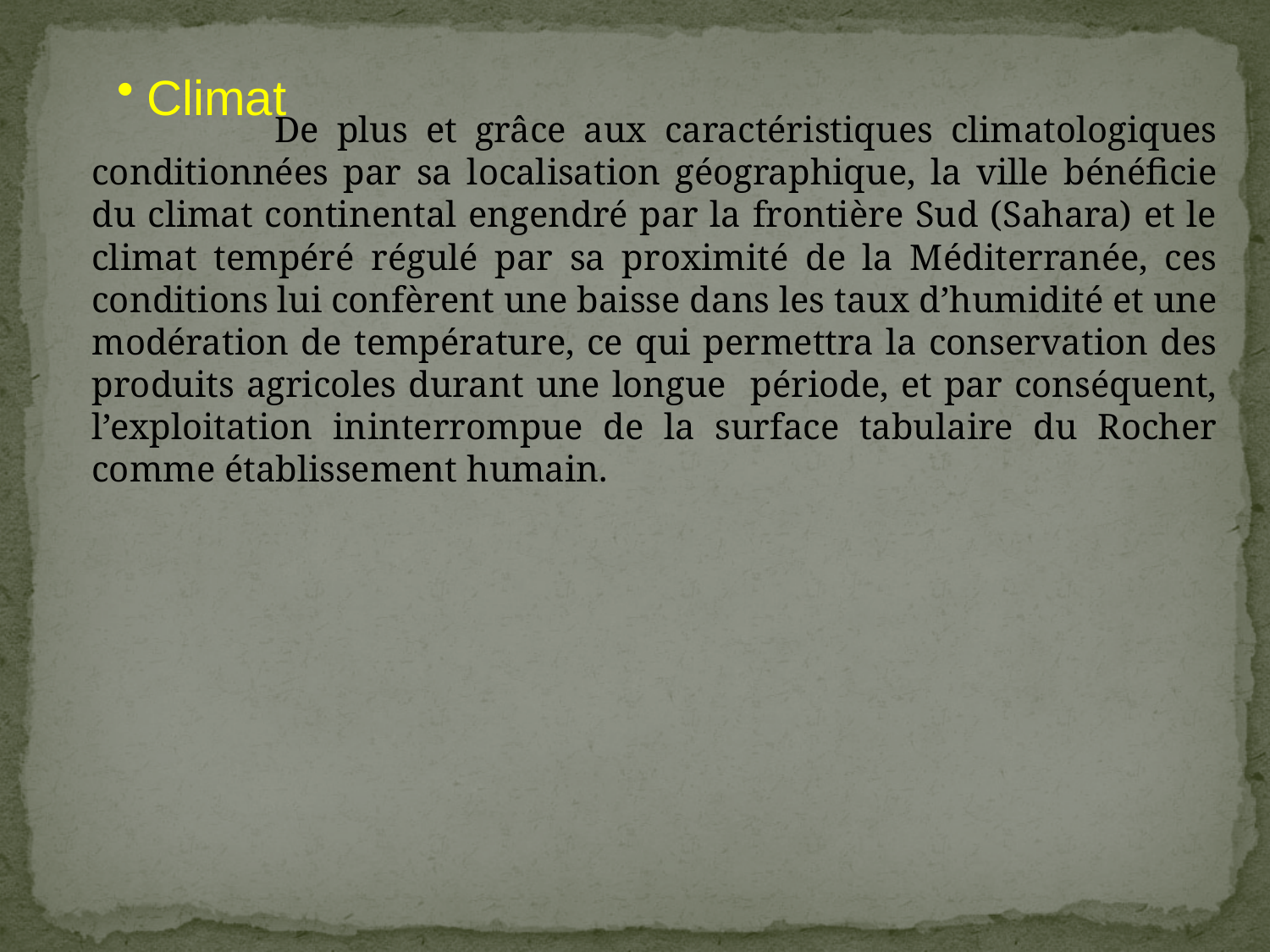

Climat
           De plus et grâce aux caractéristiques climatologiques conditionnées par sa localisation géographique, la ville bénéficie du climat continental engendré par la frontière Sud (Sahara) et le climat tempéré régulé par sa proximité de la Méditerranée, ces conditions lui confèrent une baisse dans les taux d’humidité et une modération de température, ce qui permettra la conservation des produits agricoles durant une longue  période, et par conséquent, l’exploitation ininterrompue de la surface tabulaire du Rocher comme établissement humain.